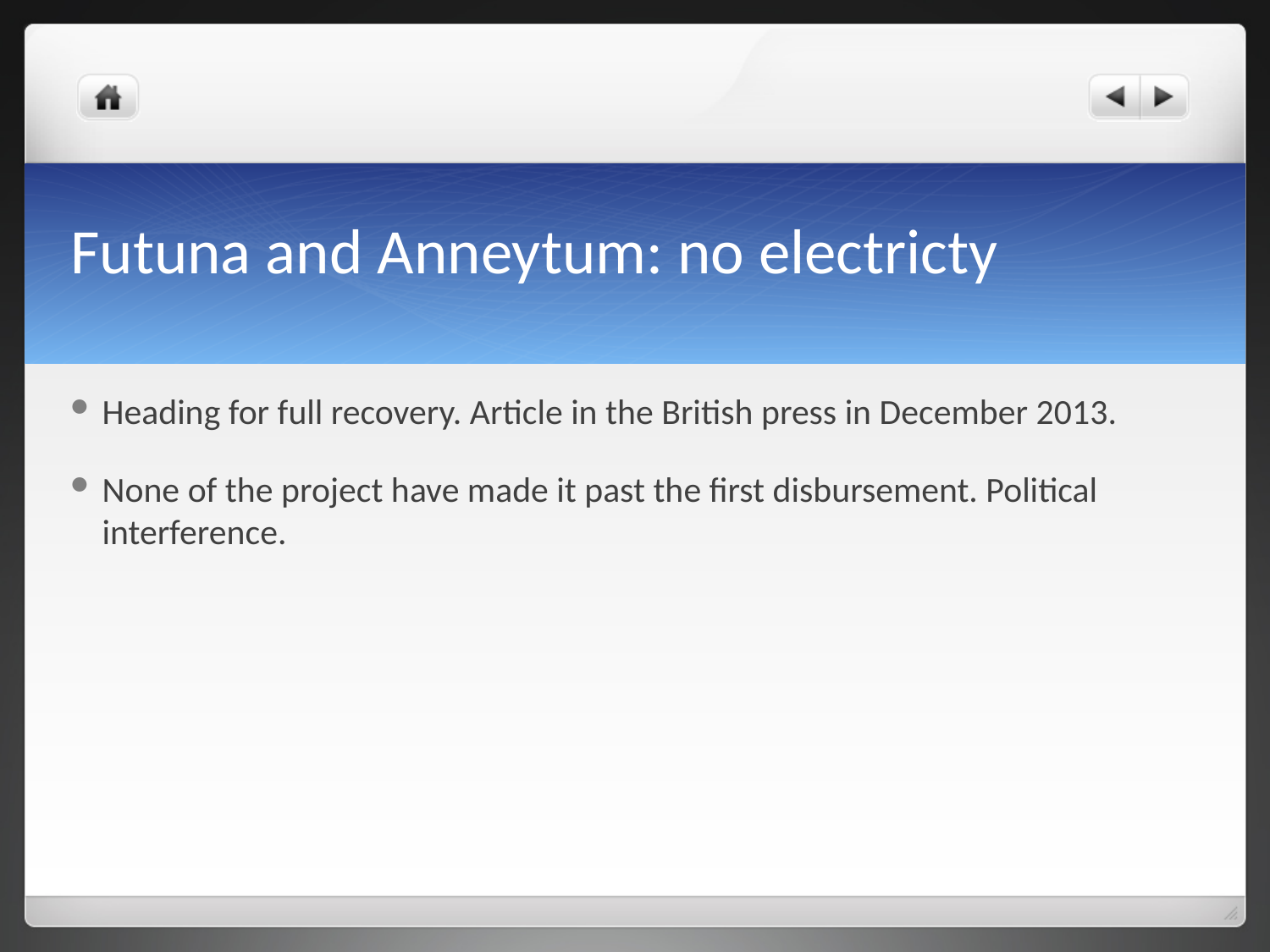

# Futuna and Anneytum: no electricty
Heading for full recovery. Article in the British press in December 2013.
None of the project have made it past the first disbursement. Political interference.